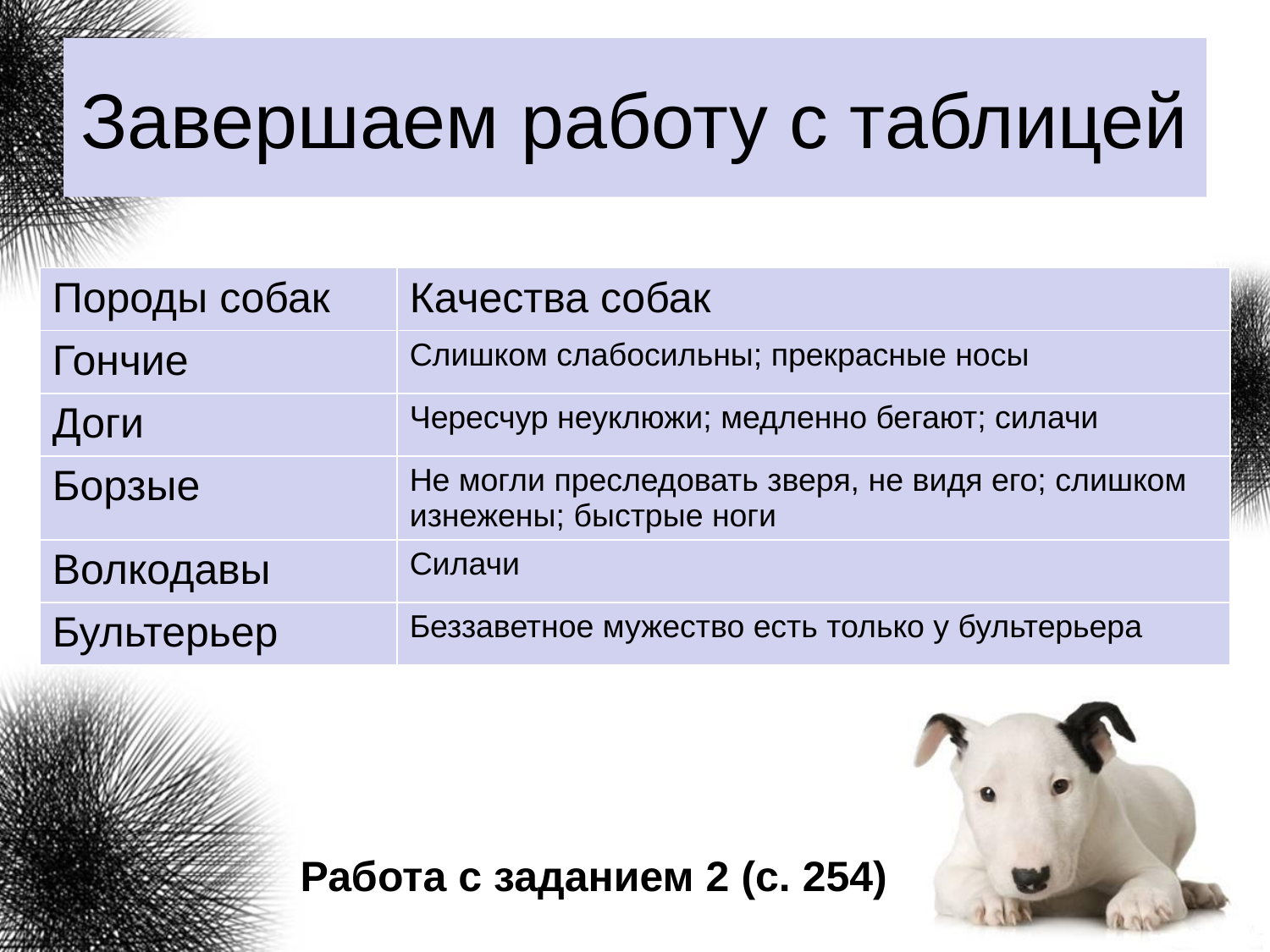

# Завершаем работу с таблицей
| Породы собак | Качества собак |
| --- | --- |
| Гончие | Слишком слабосильны; прекрасные носы |
| Доги | Чересчур неуклюжи; медленно бегают; силачи |
| Борзые | Не могли преследовать зверя, не видя его; слишком изнежены; быстрые ноги |
| Волкодавы | Силачи |
| Бультерьер | Беззаветное мужество есть только у бультерьера |
Работа с заданием 2 (с. 254)